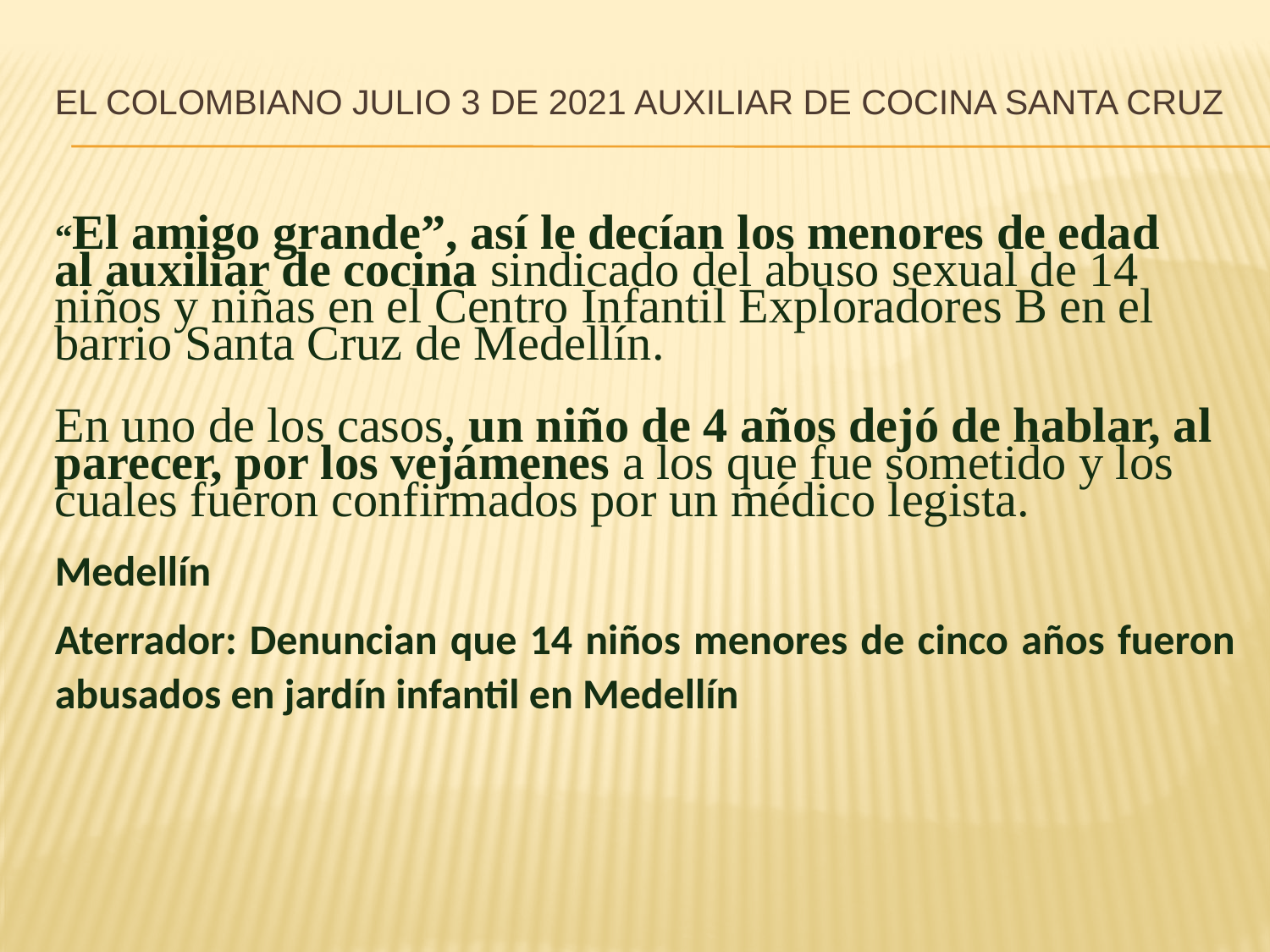

# EL COLOMBIANO Julio 3 de 2021 auxiliar de cocina santa cruz
“El amigo grande”, así le decían los menores de edad al auxiliar de cocina sindicado del abuso sexual de 14 niños y niñas en el Centro Infantil Exploradores B en el barrio Santa Cruz de Medellín.
En uno de los casos, un niño de 4 años dejó de hablar, al parecer, por los vejámenes a los que fue sometido y los cuales fueron confirmados por un médico legista.
Medellín
Aterrador: Denuncian que 14 niños menores de cinco años fueron abusados en jardín infantil en Medellín